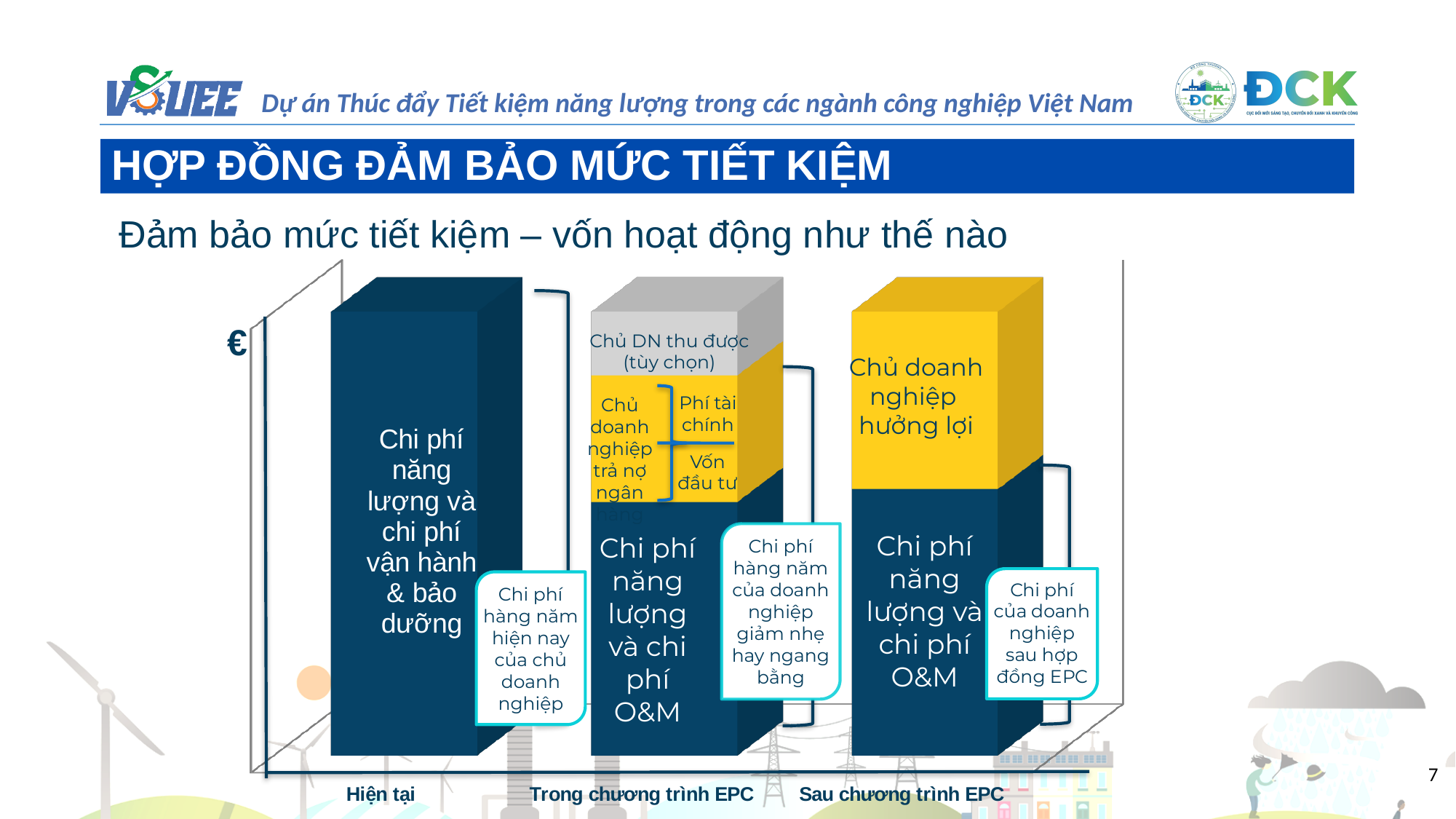

HỢP ĐỒNG ĐẢM BẢO MỨC TIẾT KIỆM
Đảm bảo mức tiết kiệm – vốn hoạt động như thế nào

[unsupported chart]

Chủ DN thu được (tùy chọn)
Chủ doanh
nghiệp
hưởng lợi

Phí tài chính
Chủ doanh nghiệp trả nợ ngân hàng
Vốn đầu tư
Chi phí năng lượng và chi phí O&M
Chi phí hàng năm của doanh nghiệp giảm nhẹ hay ngang bằng
Chi phí năng lượng và chi phí O&M
Chi phí hàng năm hiện nay của chủ doanh nghiệp
7